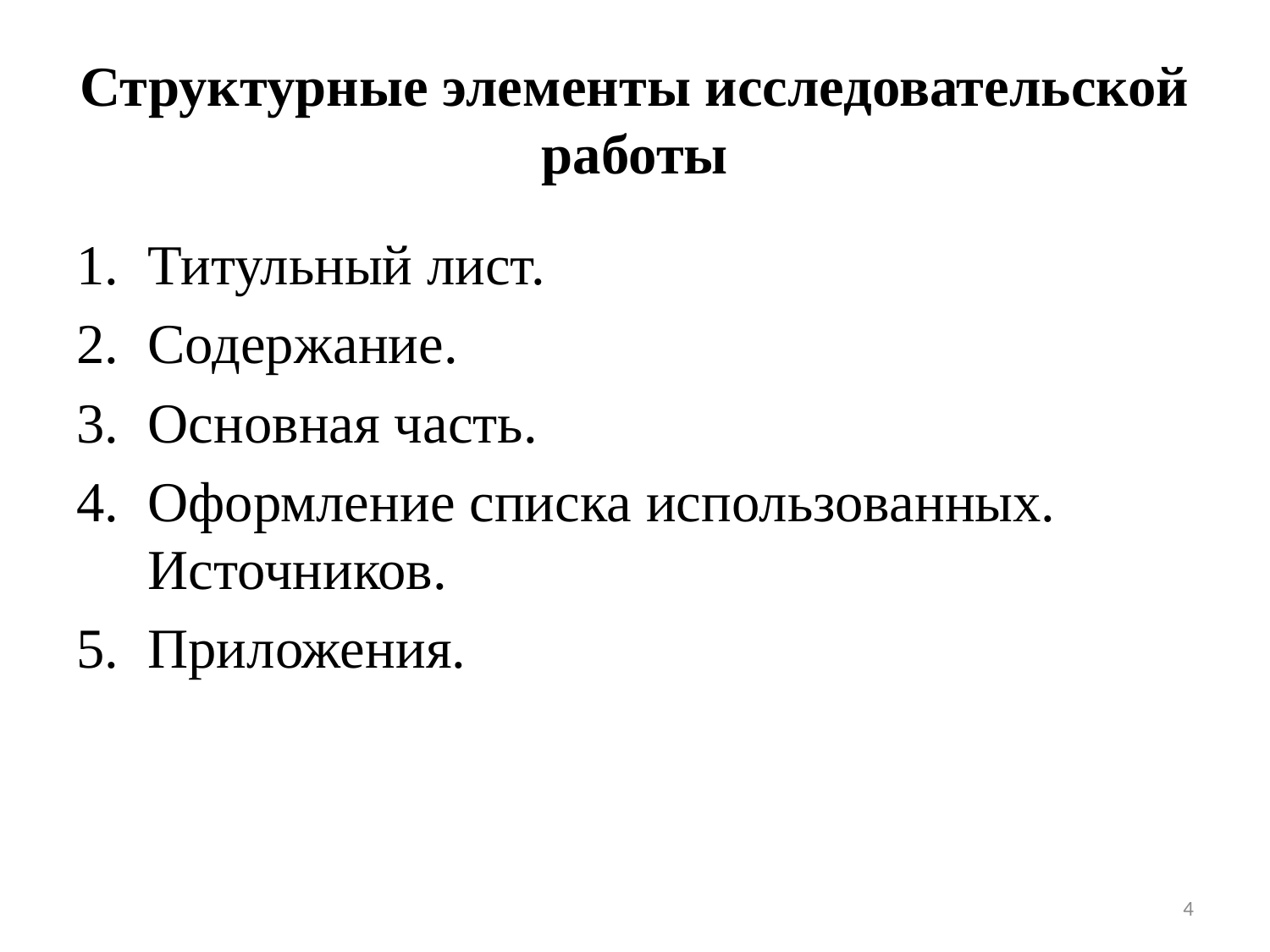

# Структурные элементы исследовательской работы
Титульный лист.
Содержание.
Основная часть.
Оформление списка использованных. Источников.
Приложения.

4